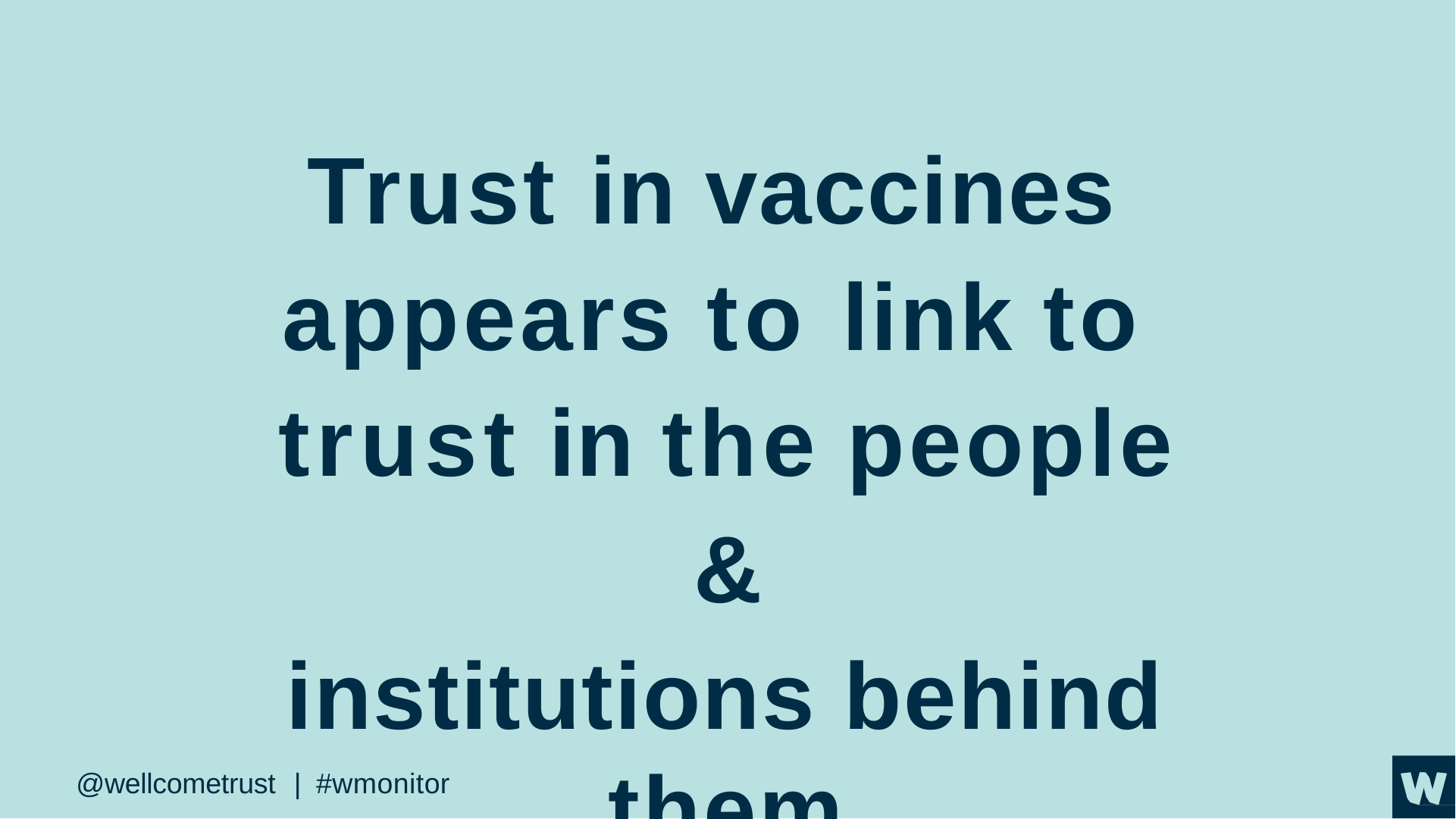

Trust in vaccines  appears to link to  trust in the people &
institutions behind them
@wellcometrust	|	#wmonitor